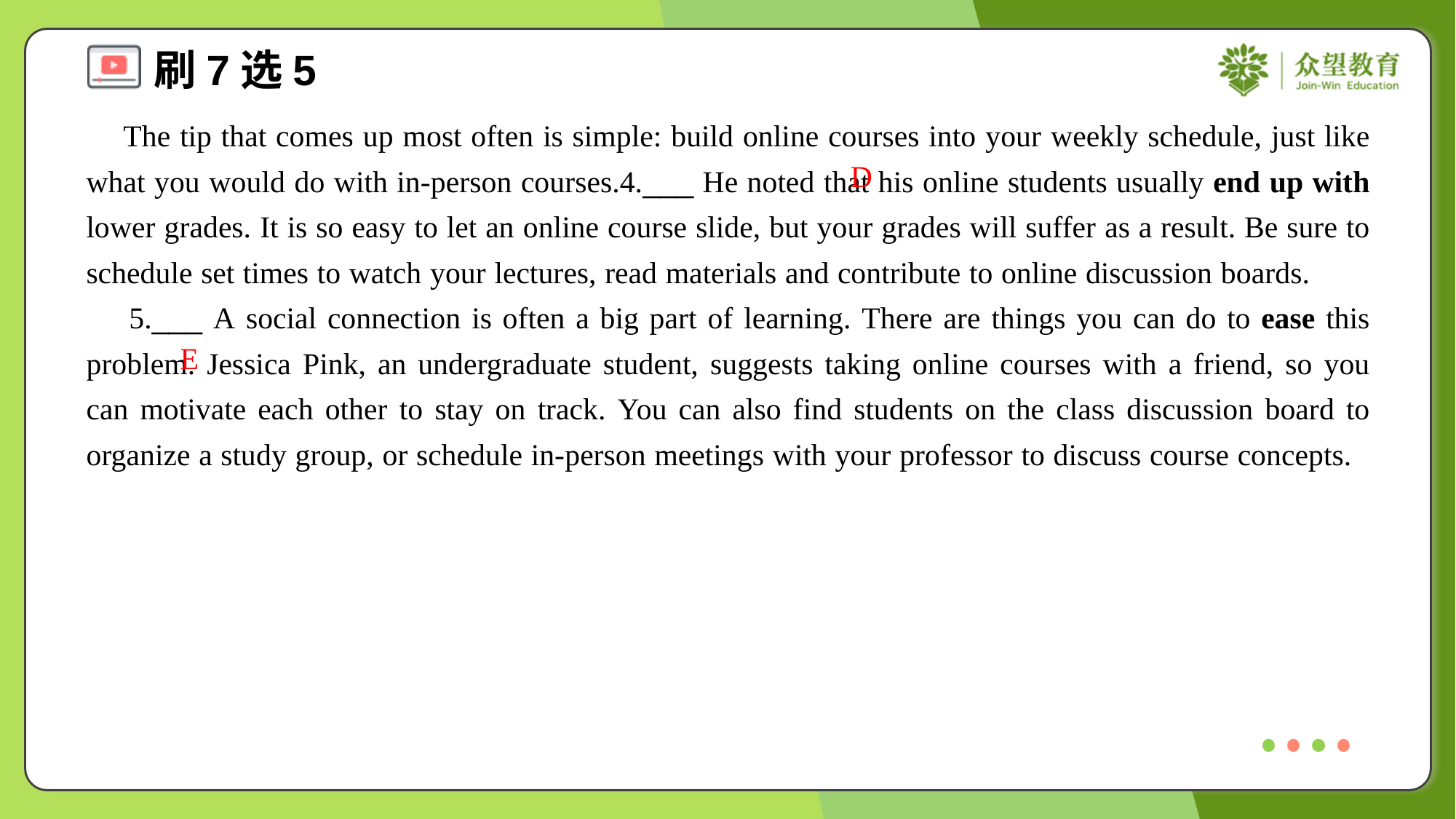

The tip that comes up most often is simple: build online courses into your weekly schedule, just like what you would do with in-person courses.4.___ He noted that his online students usually end up with lower grades. It is so easy to let an online course slide, but your grades will suffer as a result. Be sure to schedule set times to watch your lectures, read materials and contribute to online discussion boards.
    5.___ A social connection is often a big part of learning. There are things you can do to ease this problem. Jessica Pink, an undergraduate student, suggests taking online courses with a friend, so you can motivate each other to stay on track. You can also find students on the class discussion board to organize a study group, or schedule in-person meetings with your professor to discuss course concepts.
D
E